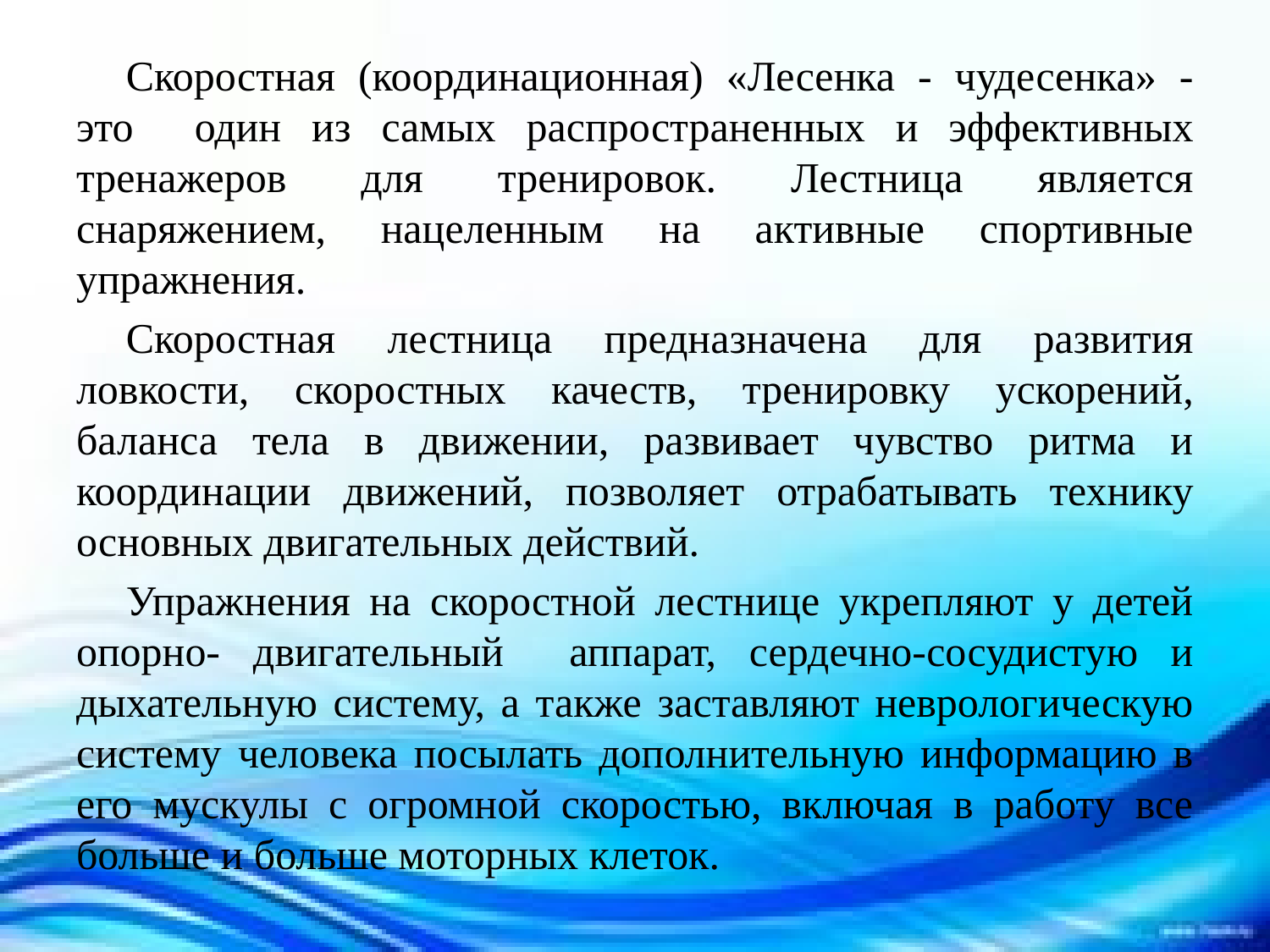

Скоростная (координационная) «Лесенка - чудесенка» - это  один из самых распространенных и эффективных тренажеров для тренировок. Лестница является снаряжением, нацеленным на активные спортивные упражнения.
Скоростная лестница предназначена для развития ловкости, скоростных качеств, тренировку ускорений, баланса тела в движении, развивает чувство ритма и координации движений, позволяет отрабатывать технику основных двигательных действий.
Упражнения на скоростной лестнице укрепляют у детей опорно- двигательный  аппарат, сердечно-сосудистую и дыхательную систему, а также заставляют неврологическую систему человека посылать дополнительную информацию в его мускулы с огромной скоростью, включая в работу все больше и больше моторных клеток.